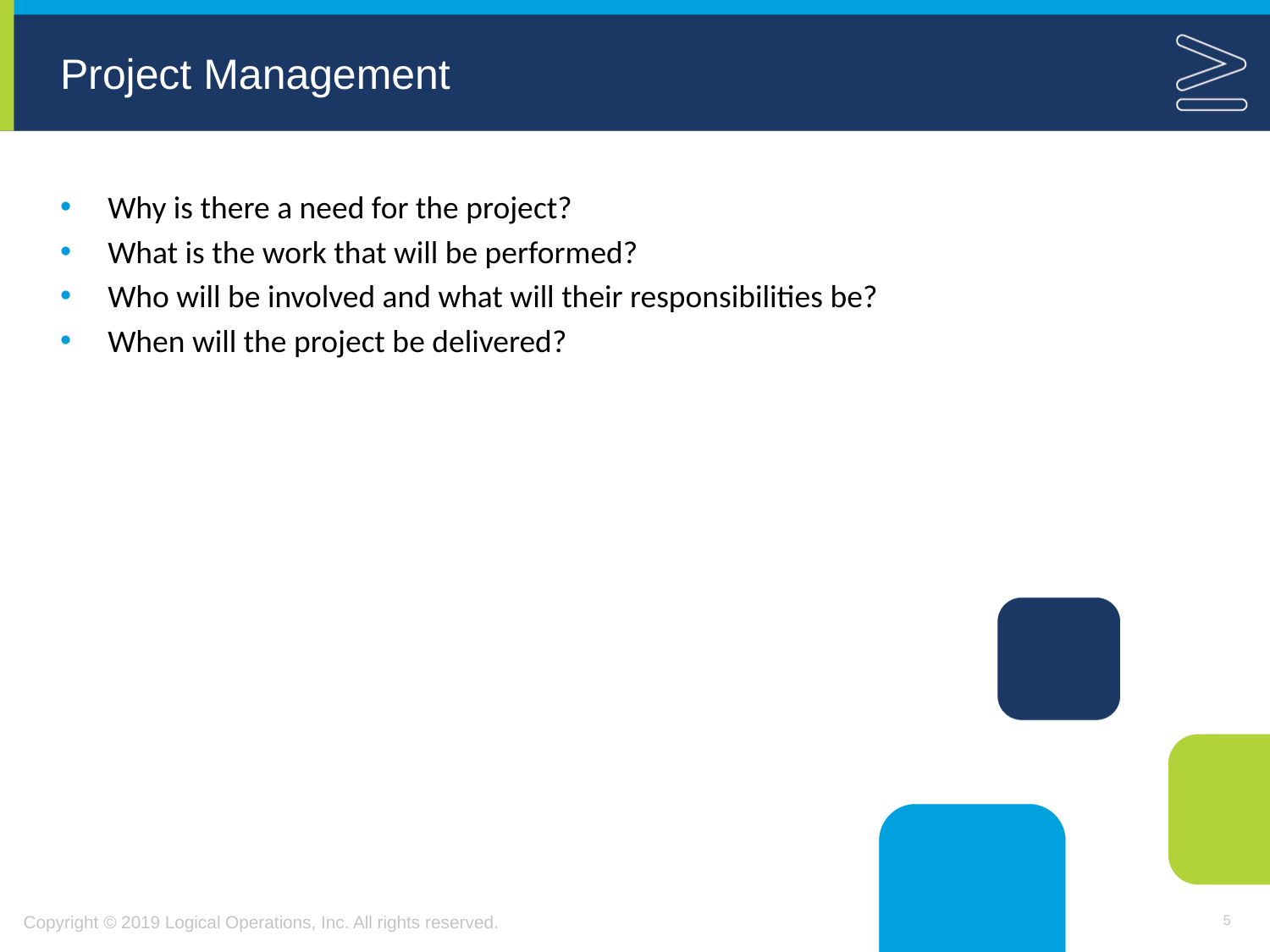

# Project Management
Why is there a need for the project?
What is the work that will be performed?
Who will be involved and what will their responsibilities be?
When will the project be delivered?

5